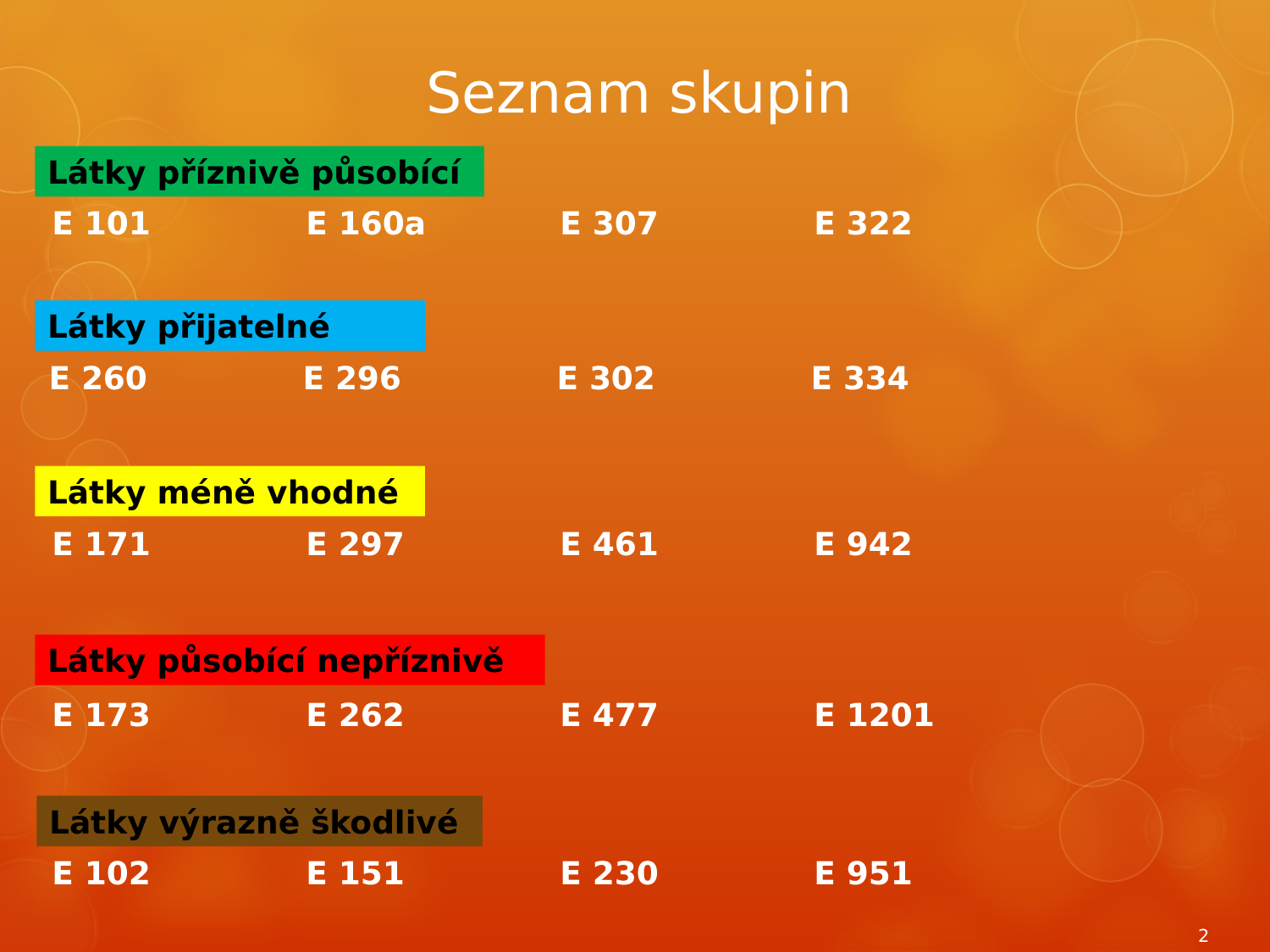

# Seznam skupin
Látky příznivě působící
E 101		E 160a		E 307		E 322
Látky přijatelné
E 260		E 296		E 302		E 334
Látky méně vhodné
E 171 		E 297		E 461		E 942
Látky působící nepříznivě
E 173		E 262		E 477		E 1201
Látky výrazně škodlivé
E 102 		E 151		E 230		E 951
2